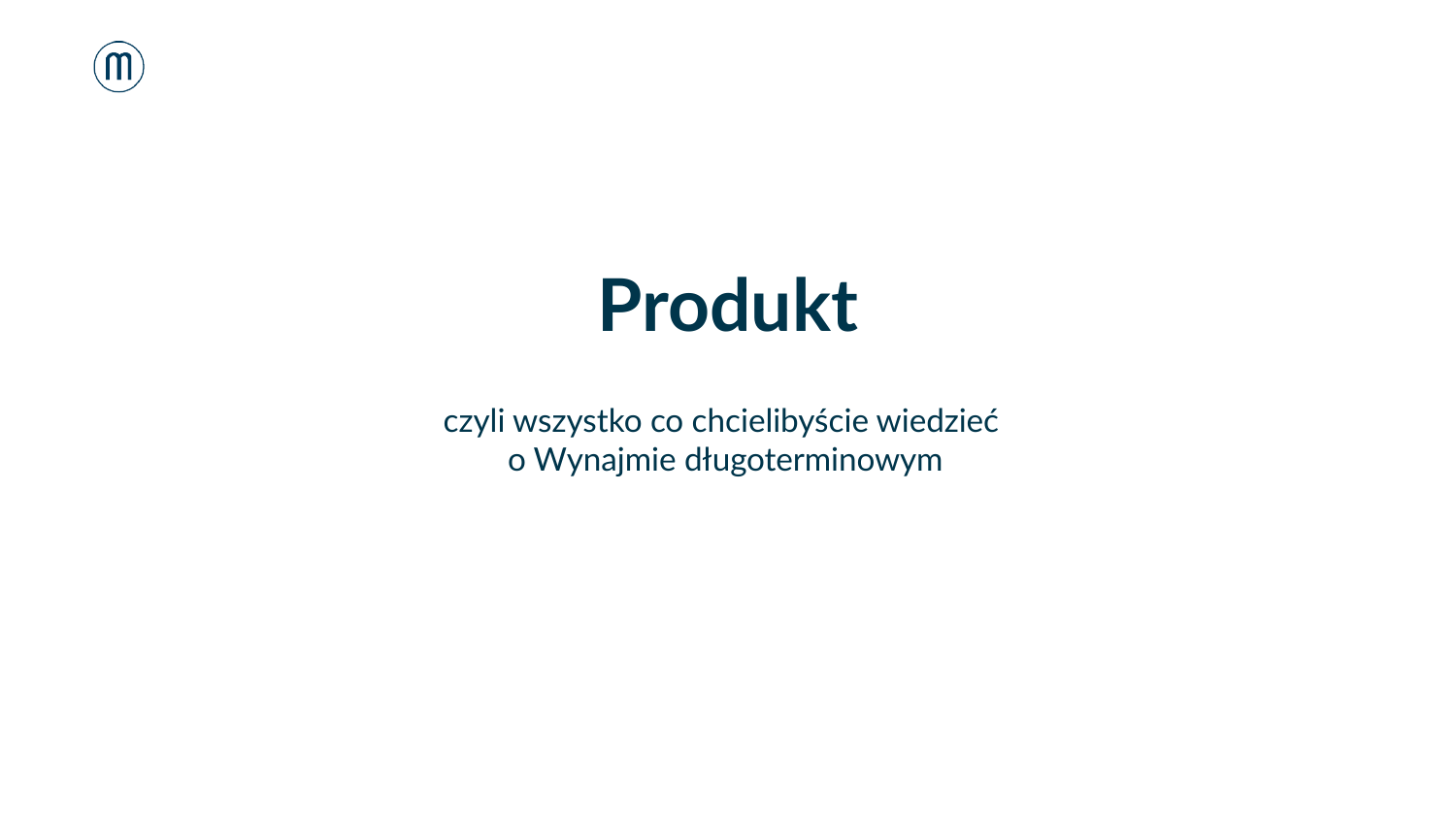

# Produkt
czyli wszystko co chcielibyście wiedzieć
o Wynajmie długoterminowym